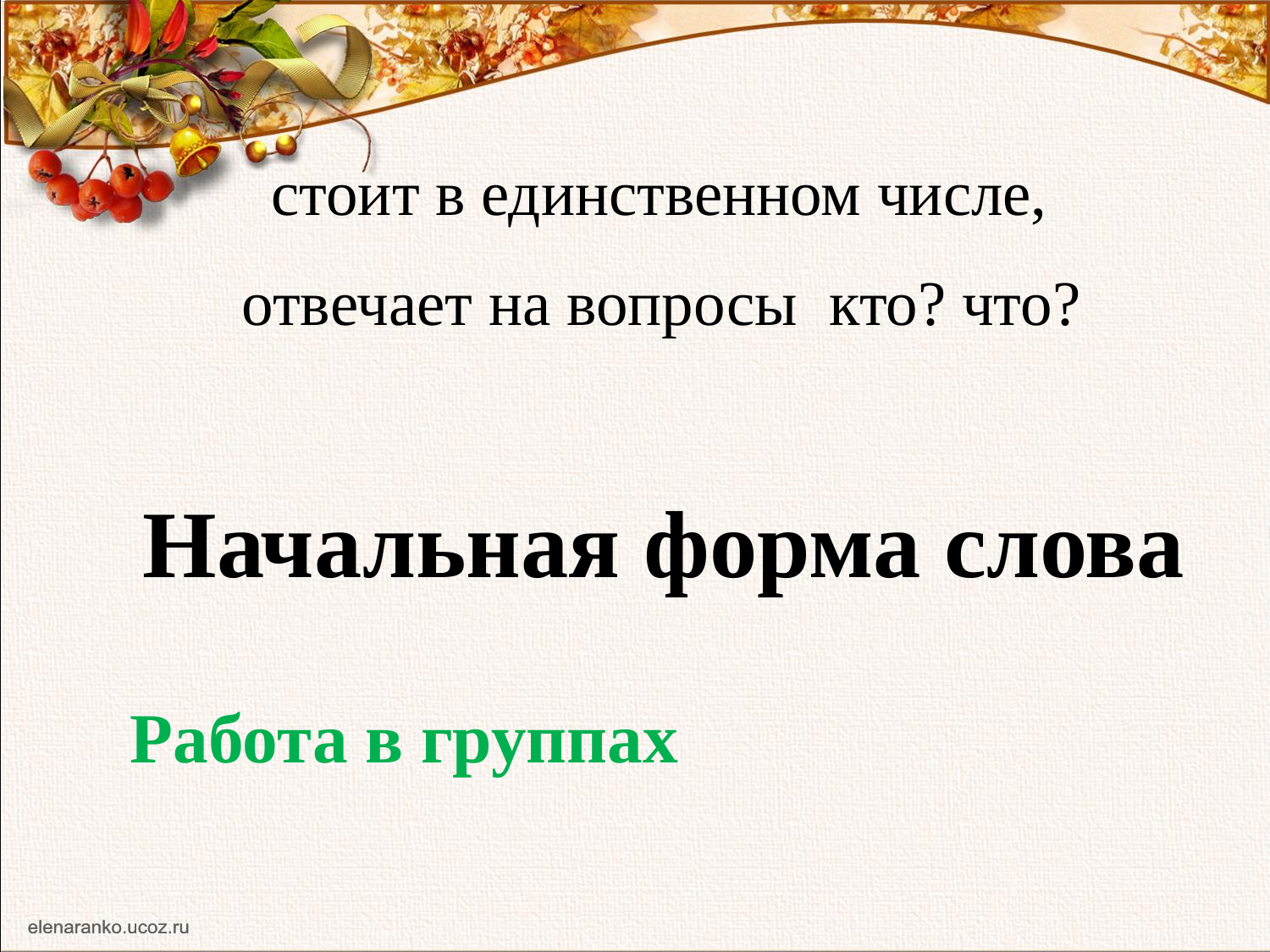

стоит в единственном числе,
отвечает на вопросы  кто? что?
Начальная форма слова
Работа в группах